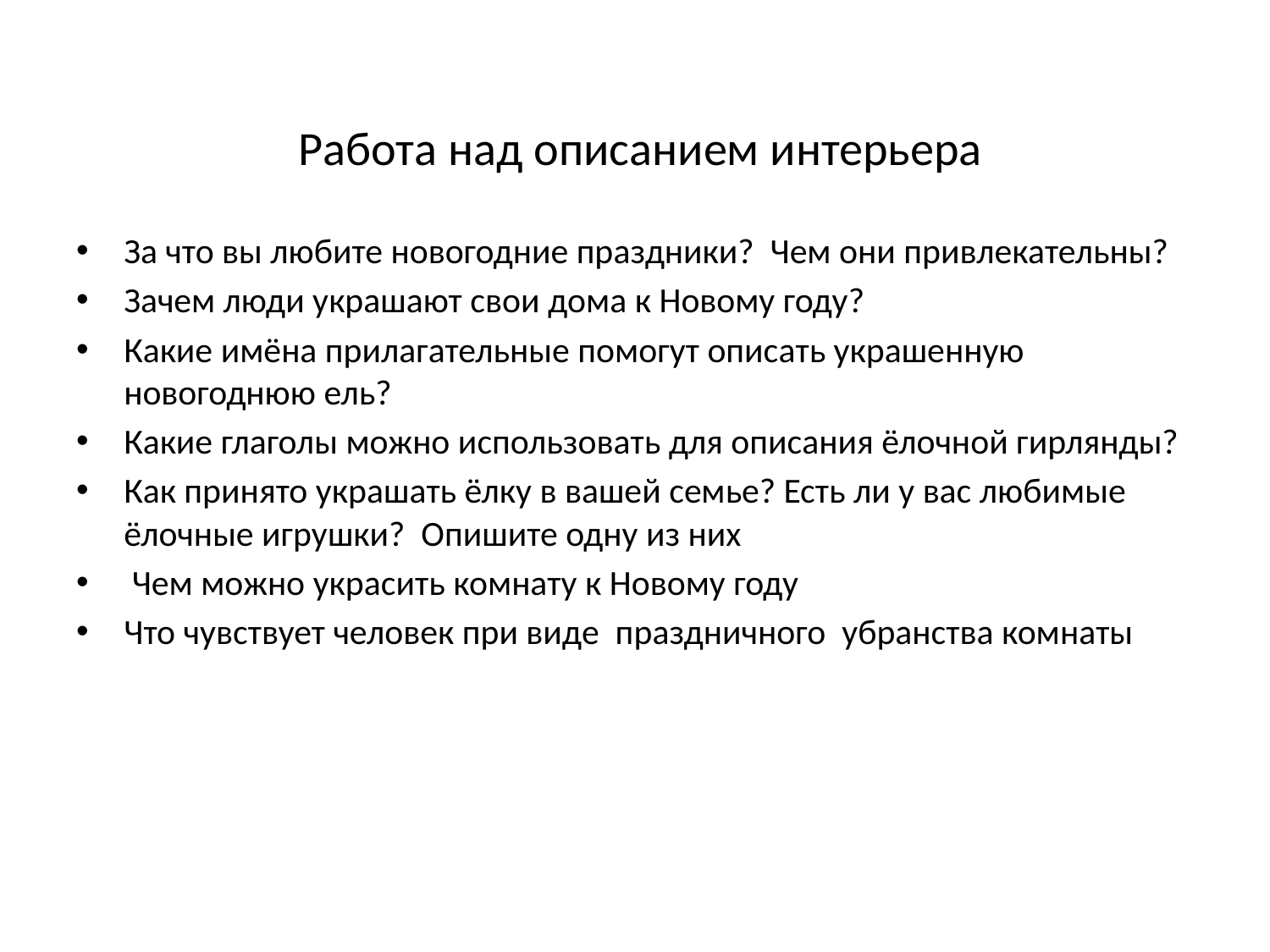

# Работа над описанием интерьера
За что вы любите новогодние праздники?  Чем они привлекательны?
Зачем люди украшают свои дома к Новому году?
Какие имёна прилагательные помогут описать украшенную новогоднюю ель?
Какие глаголы можно использовать для описания ёлочной гирлянды?
Как принято украшать ёлку в вашей семье? Есть ли у вас любимые ёлочные игрушки?  Опишите одну из них
 Чем можно украсить комнату к Новому году
Что чувствует человек при виде  праздничного  убранства комнаты